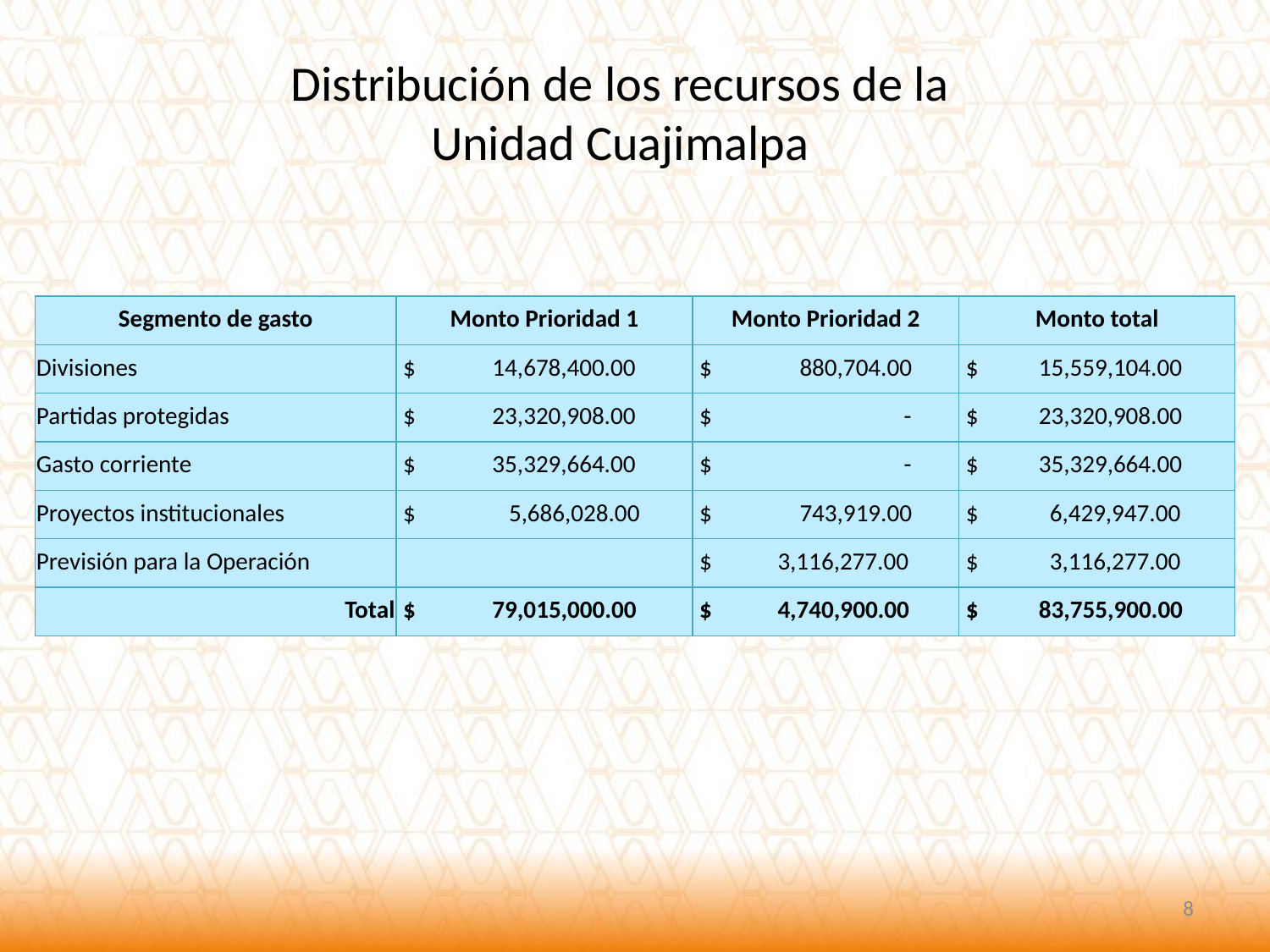

Distribución de los recursos de la
Unidad Cuajimalpa
| Segmento de gasto | Monto Prioridad 1 | Monto Prioridad 2 | Monto total |
| --- | --- | --- | --- |
| Divisiones | $ 14,678,400.00 | $ 880,704.00 | $ 15,559,104.00 |
| Partidas protegidas | $ 23,320,908.00 | $ - | $ 23,320,908.00 |
| Gasto corriente | $ 35,329,664.00 | $ - | $ 35,329,664.00 |
| Proyectos institucionales | $ 5,686,028.00 | $ 743,919.00 | $ 6,429,947.00 |
| Previsión para la Operación |  | $ 3,116,277.00 | $ 3,116,277.00 |
| Total | $ 79,015,000.00 | $ 4,740,900.00 | $ 83,755,900.00 |
8